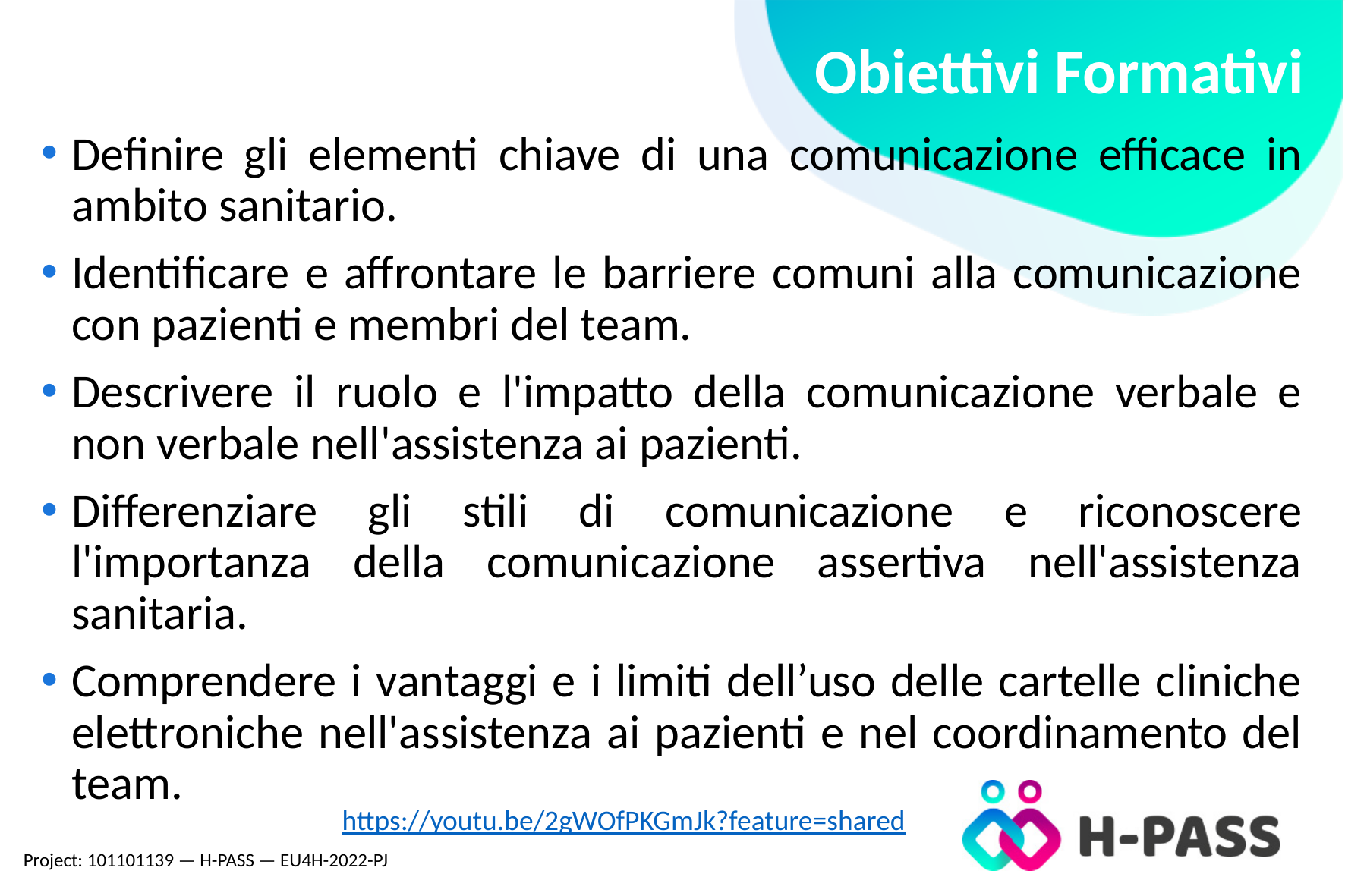

# Obiettivi Formativi
Definire gli elementi chiave di una comunicazione efficace in ambito sanitario.
Identificare e affrontare le barriere comuni alla comunicazione con pazienti e membri del team.
Descrivere il ruolo e l'impatto della comunicazione verbale e non verbale nell'assistenza ai pazienti.
Differenziare gli stili di comunicazione e riconoscere l'importanza della comunicazione assertiva nell'assistenza sanitaria.
Comprendere i vantaggi e i limiti dell’uso delle cartelle cliniche elettroniche nell'assistenza ai pazienti e nel coordinamento del team.
https://youtu.be/2gWOfPKGmJk?feature=shared
Project: 101101139 — H-PASS — EU4H-2022-PJ